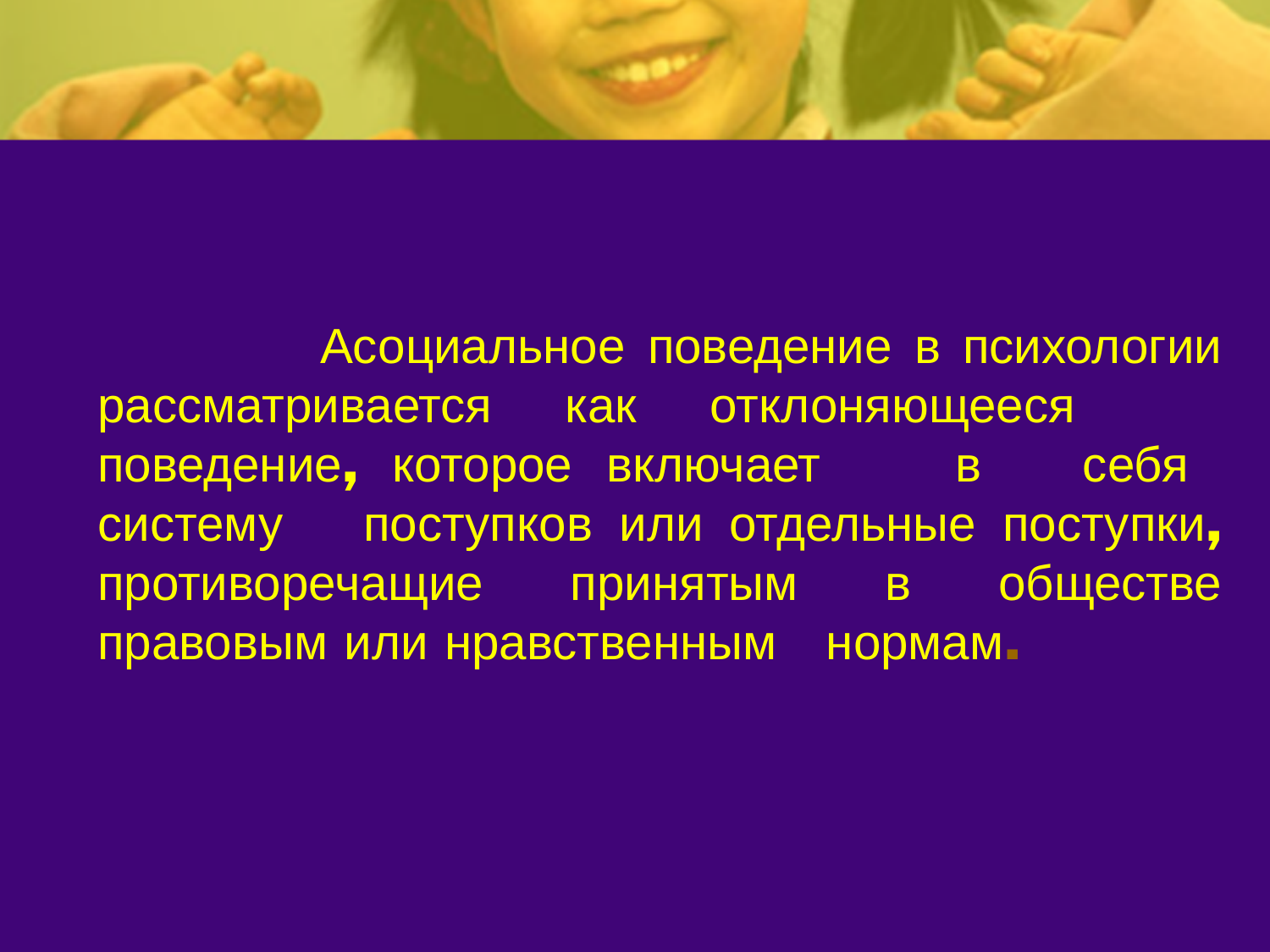

# Асоциальное поведение в психологии рассматривается как отклоняющееся   поведение, которое включает    в   себя  систему   поступков или отдельные поступки, противоречащие принятым в обществе правовым или нравственным   нормам.